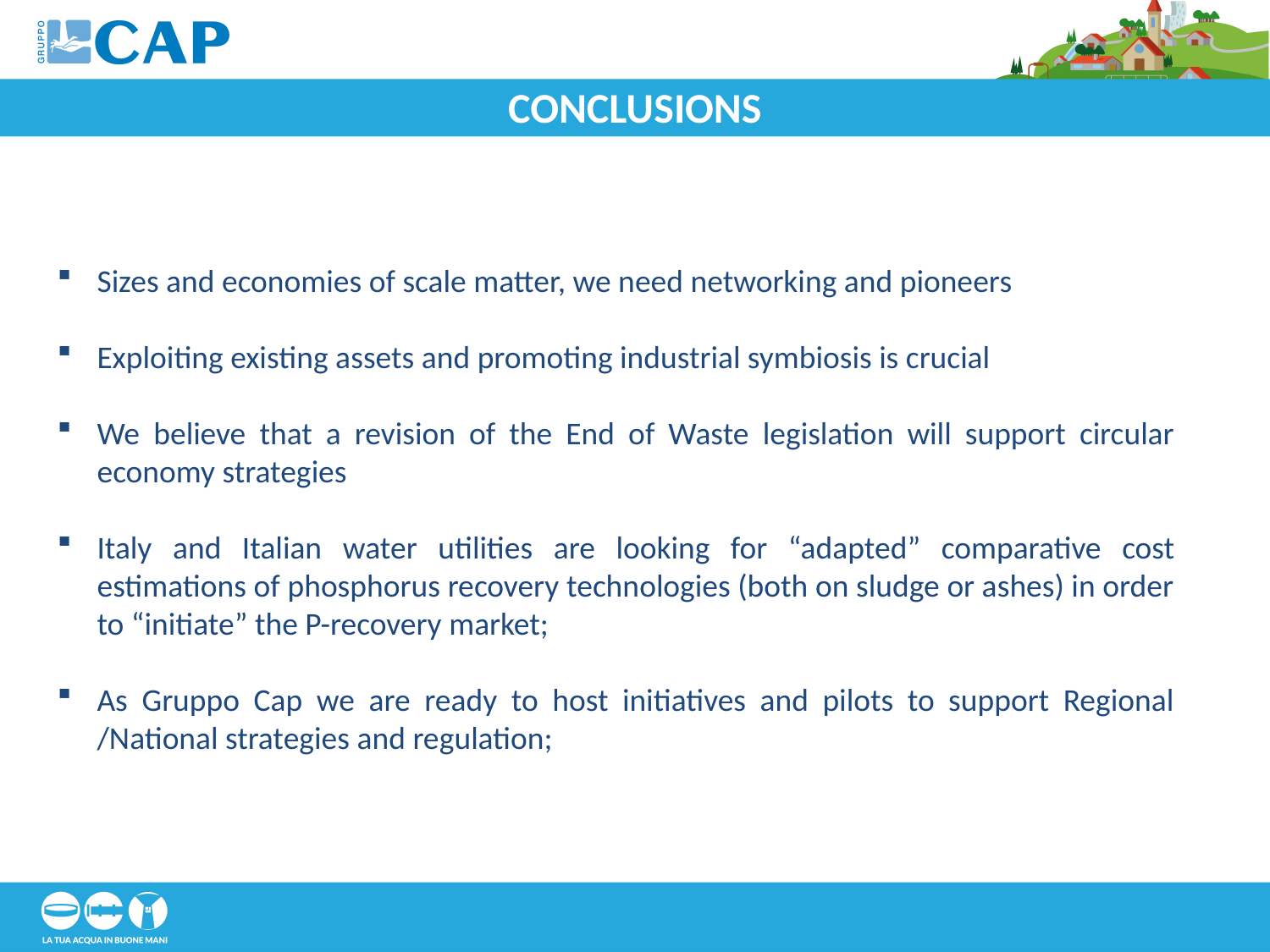

# CONCLUSIONS

Sizes and economies of scale matter, we need networking and pioneers

Exploiting existing assets and promoting industrial symbiosis is crucial

We believe that a revision of the End of Waste legislation will support circular economy strategies

Italy and Italian water utilities are looking for “adapted” comparative cost estimations of phosphorus recovery technologies (both on sludge or ashes) in order to “initiate” the P-recovery market;

As Gruppo Cap we are ready to host initiatives and pilots to support Regional /National strategies and regulation;